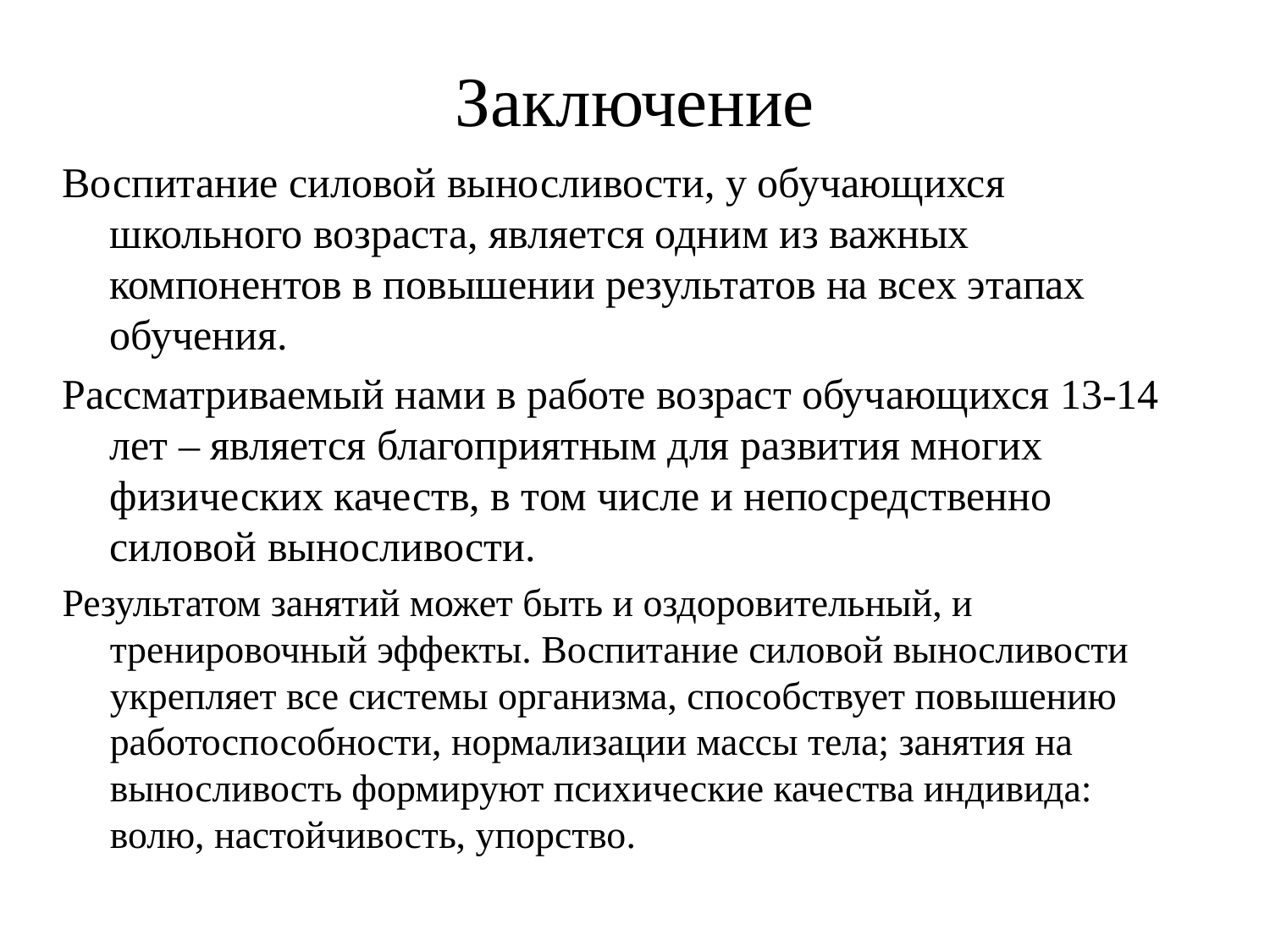

# Заключение
Воспитание силовой выносливости, у обучающихся школьного возраста, является одним из важных компонентов в повышении результатов на всех этапах обучения.
Рассматриваемый нами в работе возраст обучающихся 13-14 лет – является благоприятным для развития многих физических качеств, в том числе и непосредственно силовой выносливости.
Результатом занятий может быть и оздоровительный, и тренировочный эффекты. Воспитание силовой выносливости укрепляет все системы организма, способствует повышению работоспособности, нормализации массы тела; занятия на выносливость формируют психические качества индивида: волю, настойчивость, упорство.